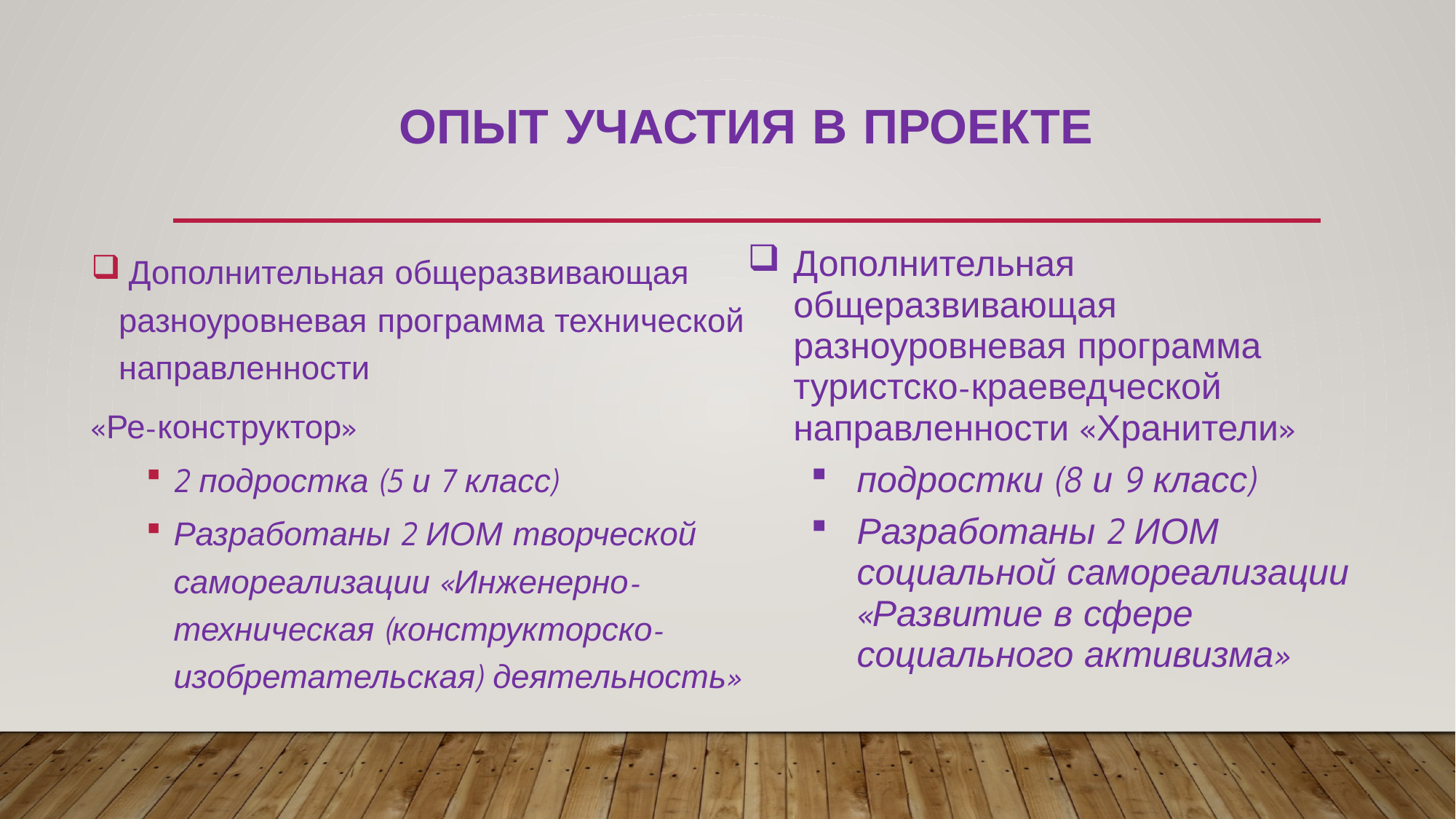

# Опыт участия в проекте
 Дополнительная общеразвивающая разноуровневая программа технической направленности
«Ре-конструктор»
2 подростка (5 и 7 класс)
Разработаны 2 ИОМ творческой самореализации «Инженерно-техническая (конструкторско-изобретательская) деятельность»

Дополнительная общеразвивающая разноуровневая программа туристско-краеведческой направленности «Хранители»
подростки (8 и 9 класс)
Разработаны 2 ИОМ социальной самореализации «Развитие в сфере социального активизма»